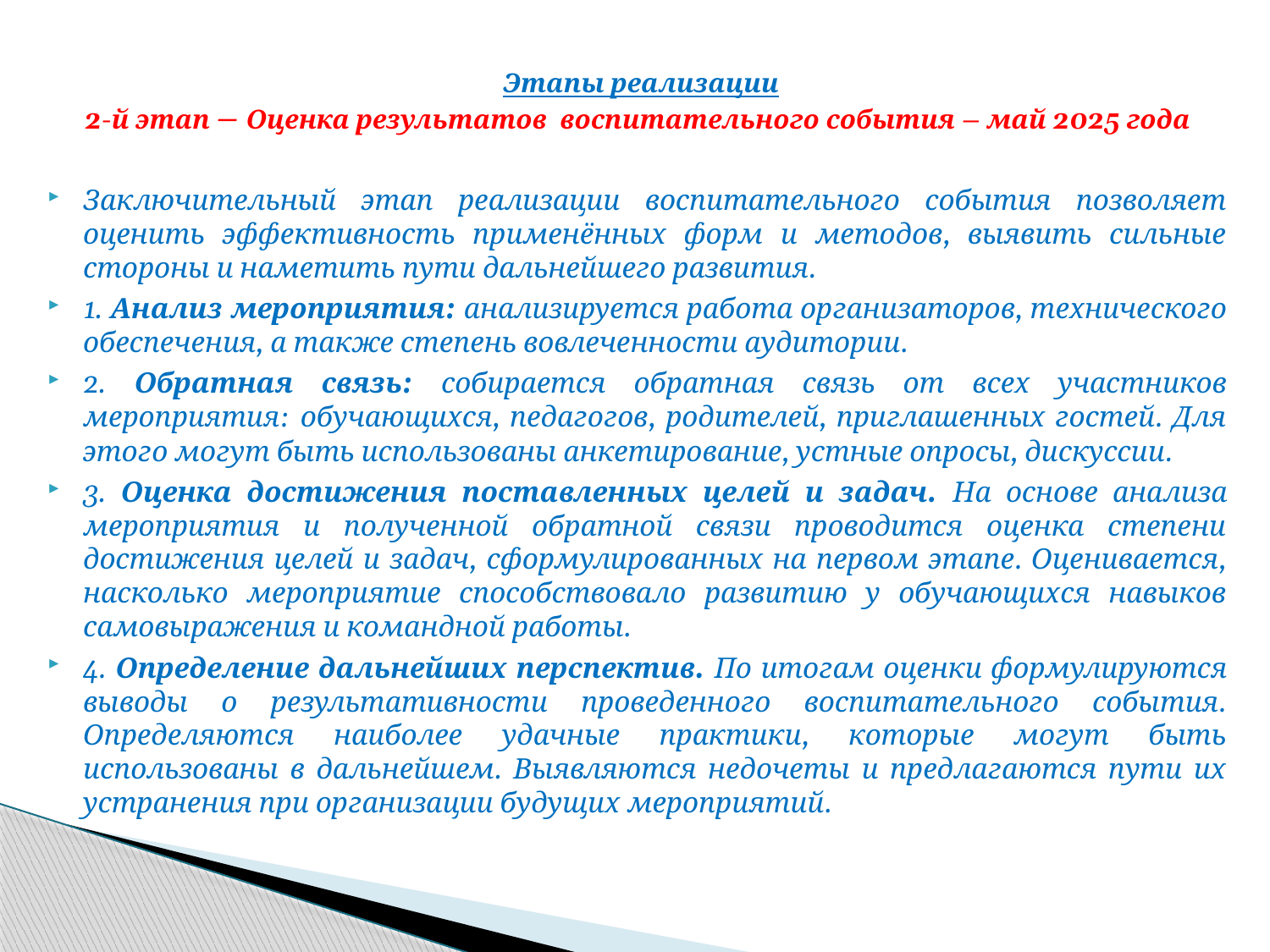

# Этапы реализации 2-й этап – Оценка результатов  воспитательного события – май 2025 года

Заключительный этап реализации воспитательного события позволяет оценить эффективность применённых форм и методов, выявить сильные стороны и наметить пути дальнейшего развития.
1. Анализ мероприятия: анализируется работа организаторов, технического обеспечения, а также степень вовлеченности аудитории.
2. Обратная связь: собирается обратная связь от всех участников мероприятия: обучающихся, педагогов, родителей, приглашенных гостей. Для этого могут быть использованы анкетирование, устные опросы, дискуссии.
3. Оценка достижения поставленных целей и задач. На основе анализа мероприятия и полученной обратной связи проводится оценка степени достижения целей и задач, сформулированных на первом этапе. Оценивается, насколько мероприятие способствовало развитию у обучающихся навыков самовыражения и командной работы.
4. Определение дальнейших перспектив. По итогам оценки формулируются выводы о результативности проведенного воспитательного события. Определяются наиболее удачные практики, которые могут быть использованы в дальнейшем. Выявляются недочеты и предлагаются пути их устранения при организации будущих мероприятий.